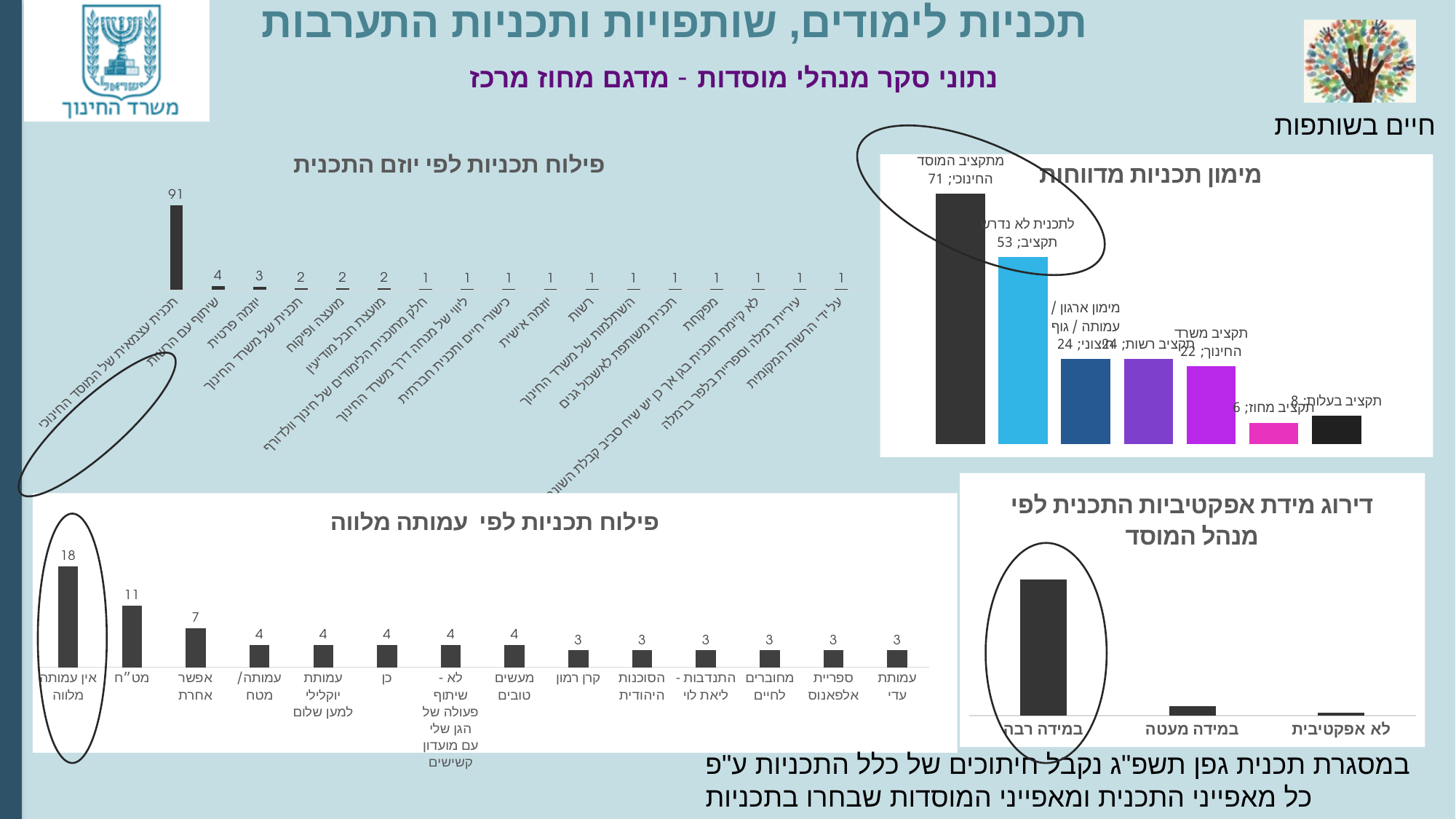

# נתוני סקר מנהלי מוסדות - מדגם מחוז מרכז
תכניות לימודים, שותפויות ותכניות התערבות

### Chart: פילוח תכניות לפי יוזם התכנית

| Category | סה"כ |
|---|---|
| תכנית עצמאית של המוסד החינוכי | 91.0 |
| שיתוף עם הרשות | 4.0 |
| יוזמה פרטית | 3.0 |
| תכנית של משרד החינוך | 2.0 |
| מועצה ופיקוח | 2.0 |
| מועצת חבל מודיעין | 2.0 |
| חלק מתוכנית הלימודים של חינוך וולדורף | 1.0 |
| ליווי של מנחה דרך משרד החינוך | 1.0 |
| כישורי חיים ותכנית חברתית | 1.0 |
| יוזמה אישית | 1.0 |
| רשות | 1.0 |
| השתלמות של משרד החינוך | 1.0 |
| תכנית משותפת לאשכול גנים | 1.0 |
| מפקחת | 1.0 |
| לא קיימת תוכנית בגן אך כן יש שיח סביב קבלת השונה | 1.0 |
| עיריית רמלה וספריית בלפר ברמלה | 1.0 |
| על ידי הרשות המקומית | 1.0 |

### Chart: מימון תכניות מדווחות

| Category | מתקציב המוסד החינוכי | לתכנית לא נדרש תקציב | מימון ארגון / עמותה / גוף חיצוני | תקציב רשות | תקציב משרד החינוך | תקציב מחוז | תקציב בעלות |
|---|---|---|---|---|---|---|---|
| סה"כ | 71.0 | 53.0 | 24.0 | 24.0 | 22.0 | 6.0 | 8.0 |

### Chart: דירוג מידת אפקטיביות התכנית לפי מנהל המוסד

| Category | סה"כ |
|---|---|
| במידה רבה | 184.0 |
| במידה מעטה | 13.0 |
| לא אפקטיבית | 4.0 |

### Chart: פילוח תכניות לפי  עמותה מלווה

| Category | סה"כ |
|---|---|
| אין עמותה מלווה | 18.0 |
| מט״ח | 11.0 |
| אפשר אחרת | 7.0 |
| עמותה/ מטח | 4.0 |
| עמותת יוקלילי למען שלום | 4.0 |
| כן | 4.0 |
| לא - שיתוף פעולה של הגן שלי עם מועדון קשישים | 4.0 |
| מעשים טובים | 4.0 |
| קרן רמון | 3.0 |
| הסוכנות היהודית | 3.0 |
| התנדבות - ליאת לוי | 3.0 |
| מחוברים לחיים | 3.0 |
| ספריית אלפאנוס | 3.0 |
| עמותת עדי | 3.0 |

במסגרת תכנית גפן תשפ"ג נקבל חיתוכים של כלל התכניות ע"פ כל מאפייני התכנית ומאפייני המוסדות שבחרו בתכניות